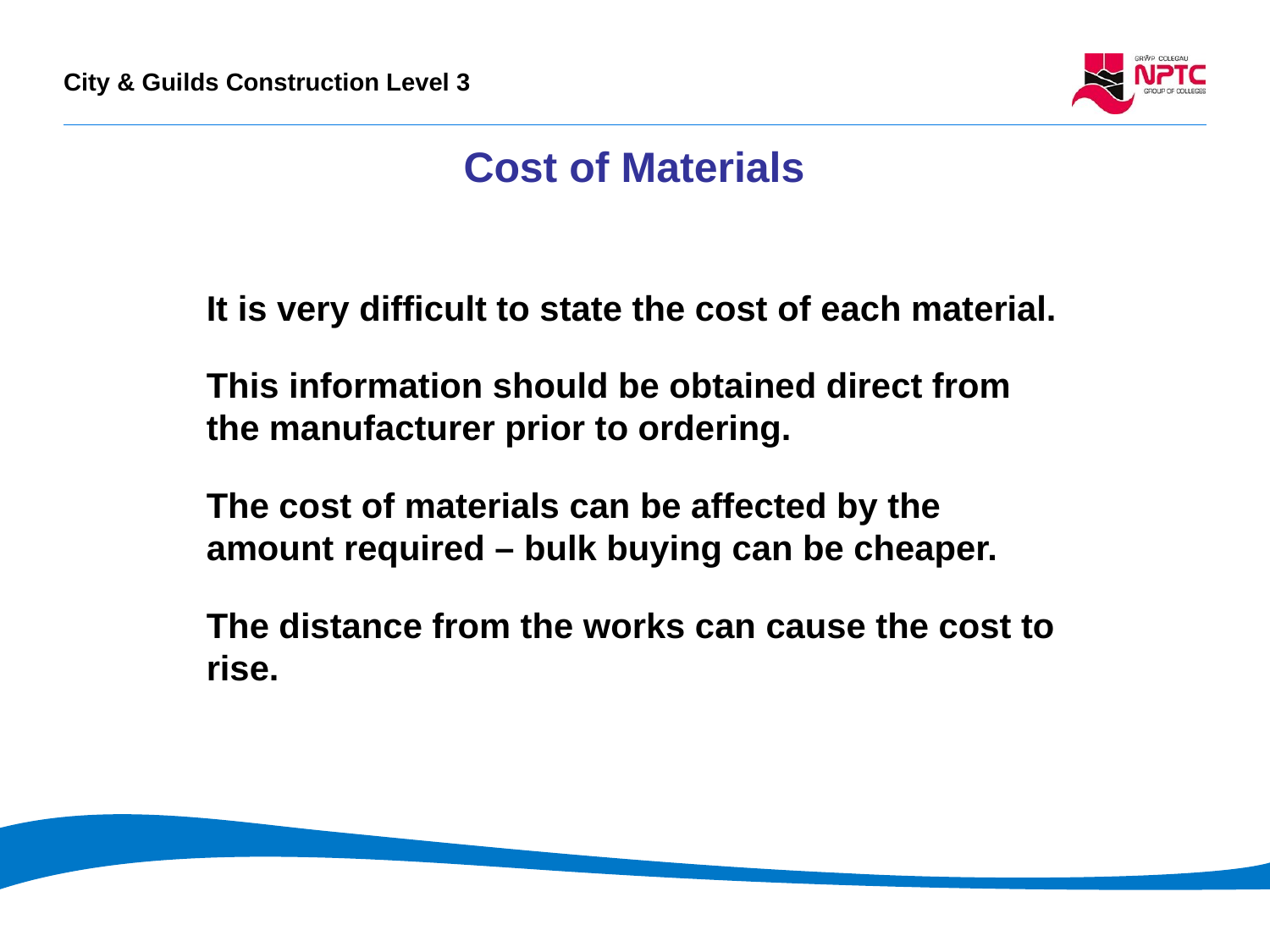

# Cost of Materials
It is very difficult to state the cost of each material.
This information should be obtained direct from the manufacturer prior to ordering.
The cost of materials can be affected by the amount required – bulk buying can be cheaper.
The distance from the works can cause the cost to rise.